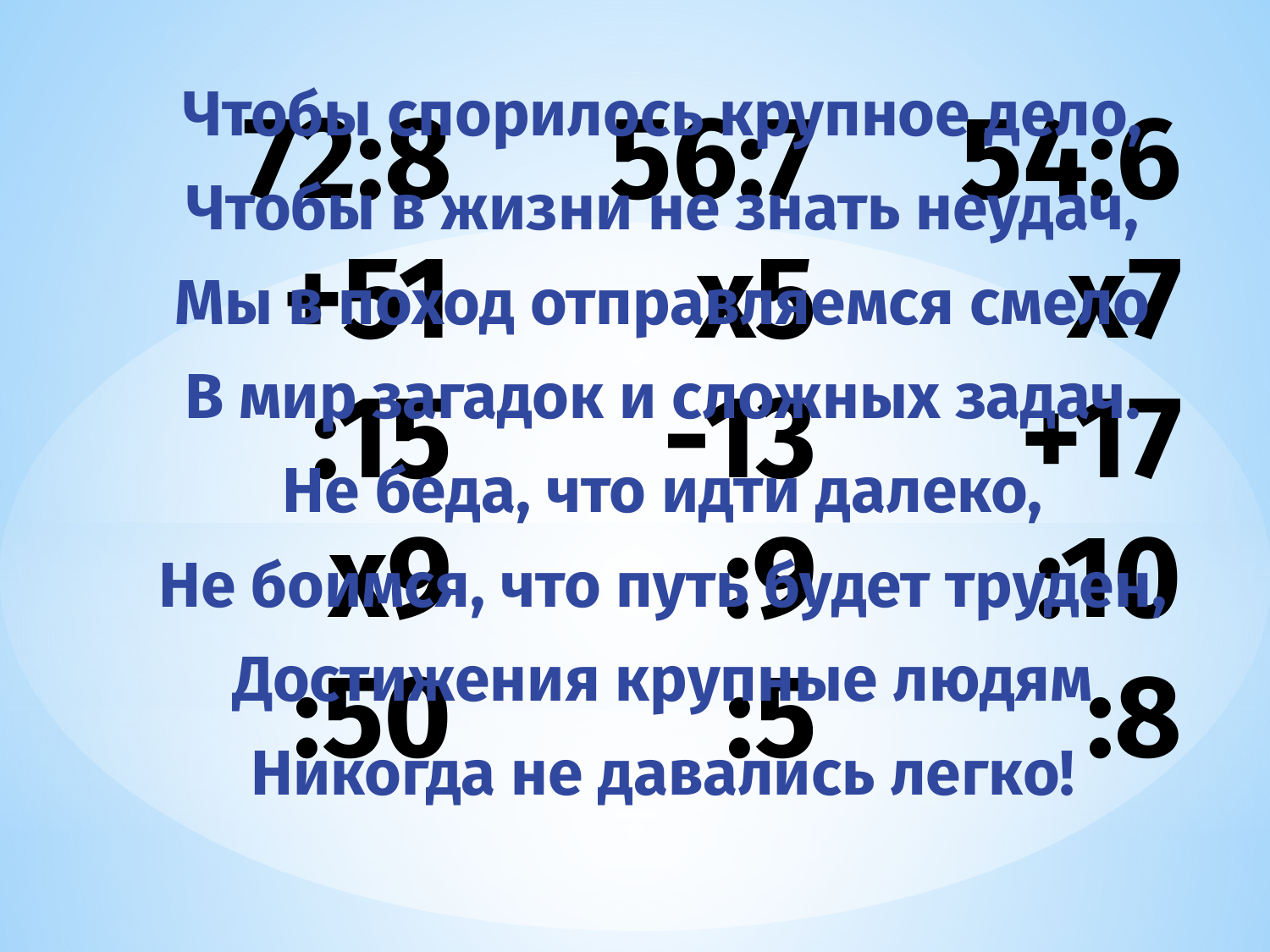

Чтобы спорилось крупное дело,
Чтобы в жизни не знать неудач,
Мы в поход отправляемся смело
В мир загадок и сложных задач.
Не беда, что идти далеко,
Не боимся, что путь будет труден,
Достижения крупные людям
Никогда не давались легко!
# 72:8 +51 :15 х9 :50 56:7 х5 -13 :9 :5 54:6 х7 +17 :10 :8